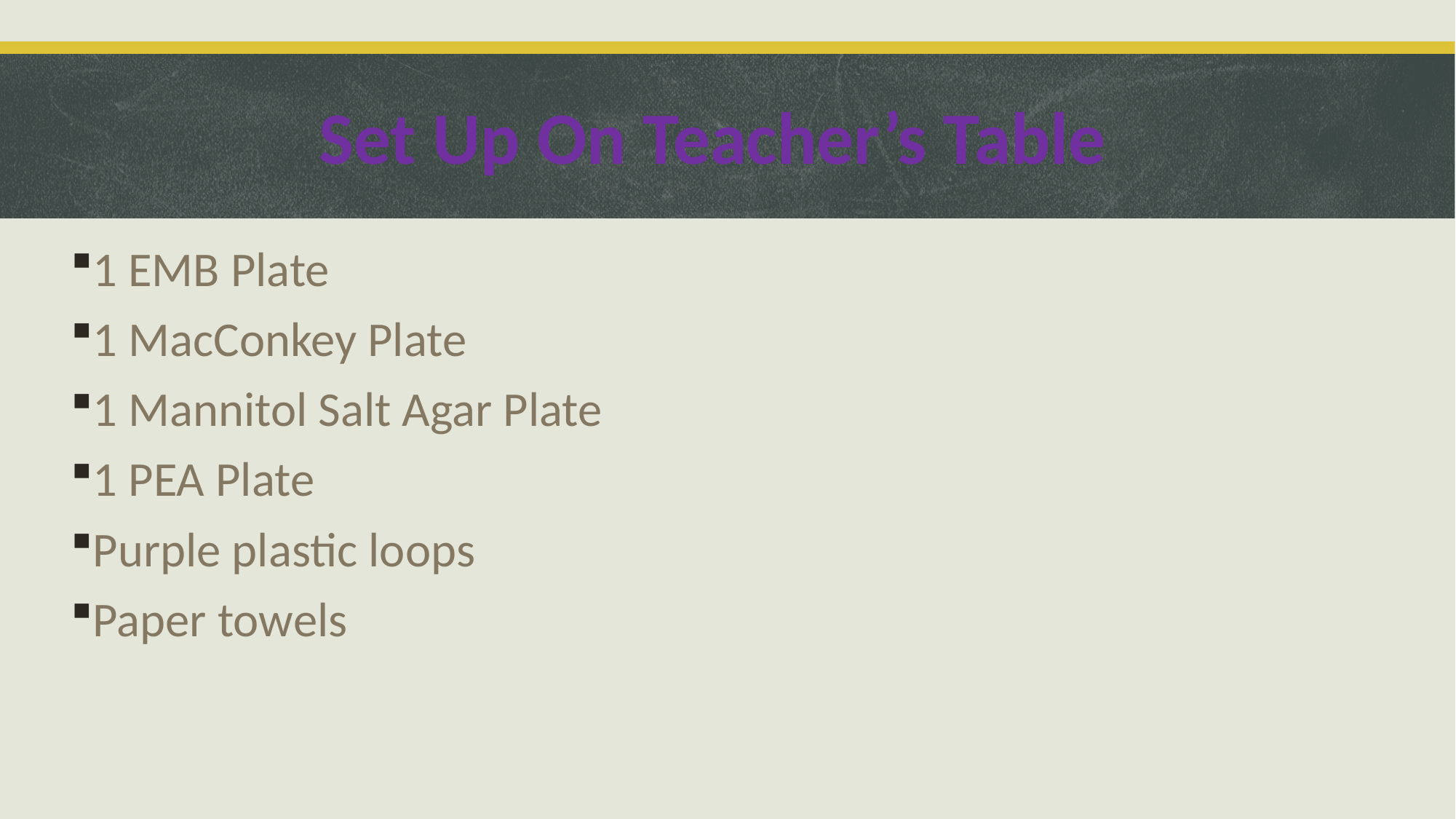

# Set Up On Teacher’s Table
1 EMB Plate
1 MacConkey Plate
1 Mannitol Salt Agar Plate
1 PEA Plate
Purple plastic loops
Paper towels